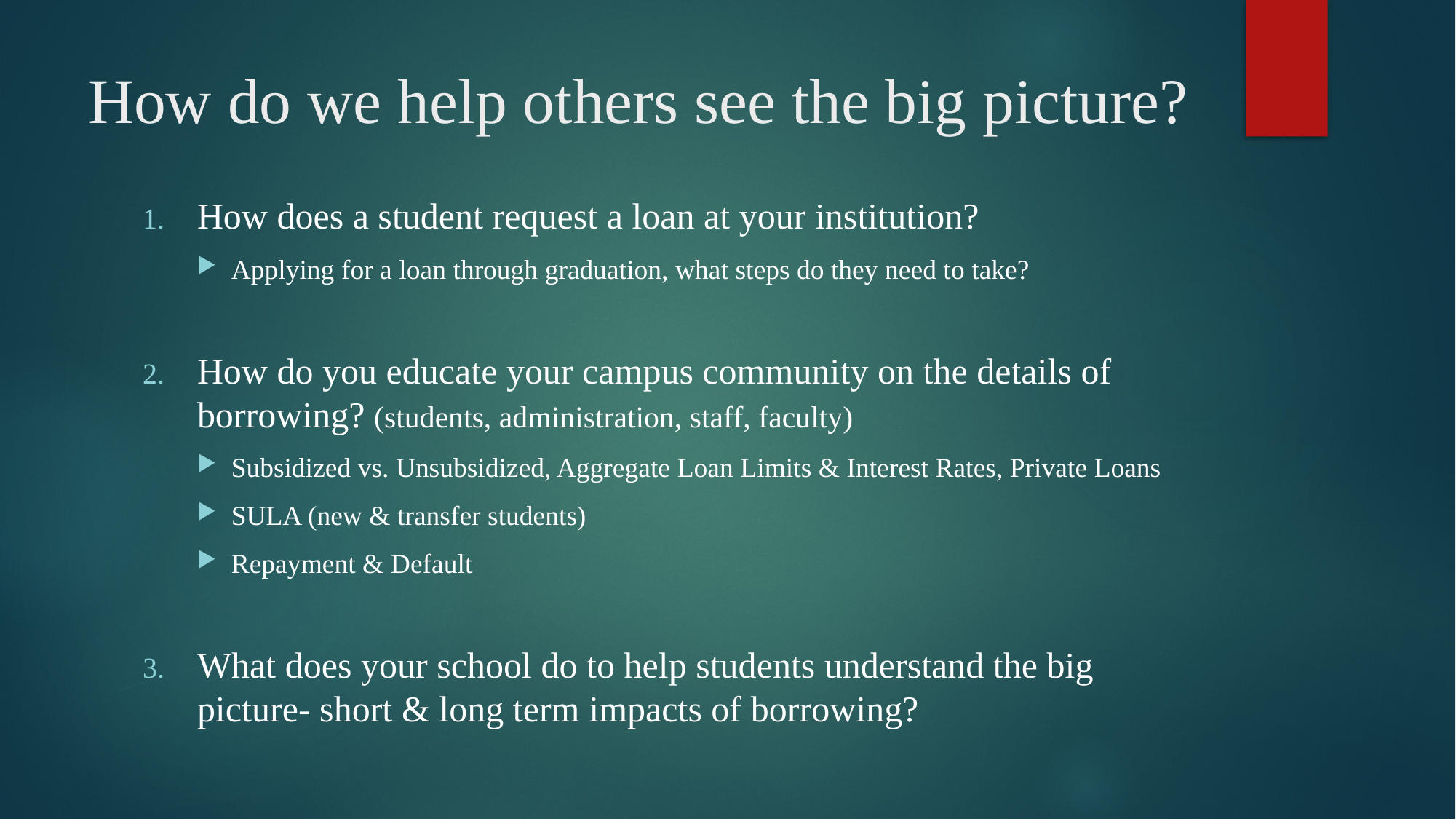

# How do we help others see the big picture?
How does a student request a loan at your institution?
Applying for a loan through graduation, what steps do they need to take?

How do you educate your campus community on the details of borrowing? (students, administration, staff, faculty)
Subsidized vs. Unsubsidized, Aggregate Loan Limits & Interest Rates, Private Loans
SULA (new & transfer students)
Repayment & Default

What does your school do to help students understand the big picture- short & long term impacts of borrowing?